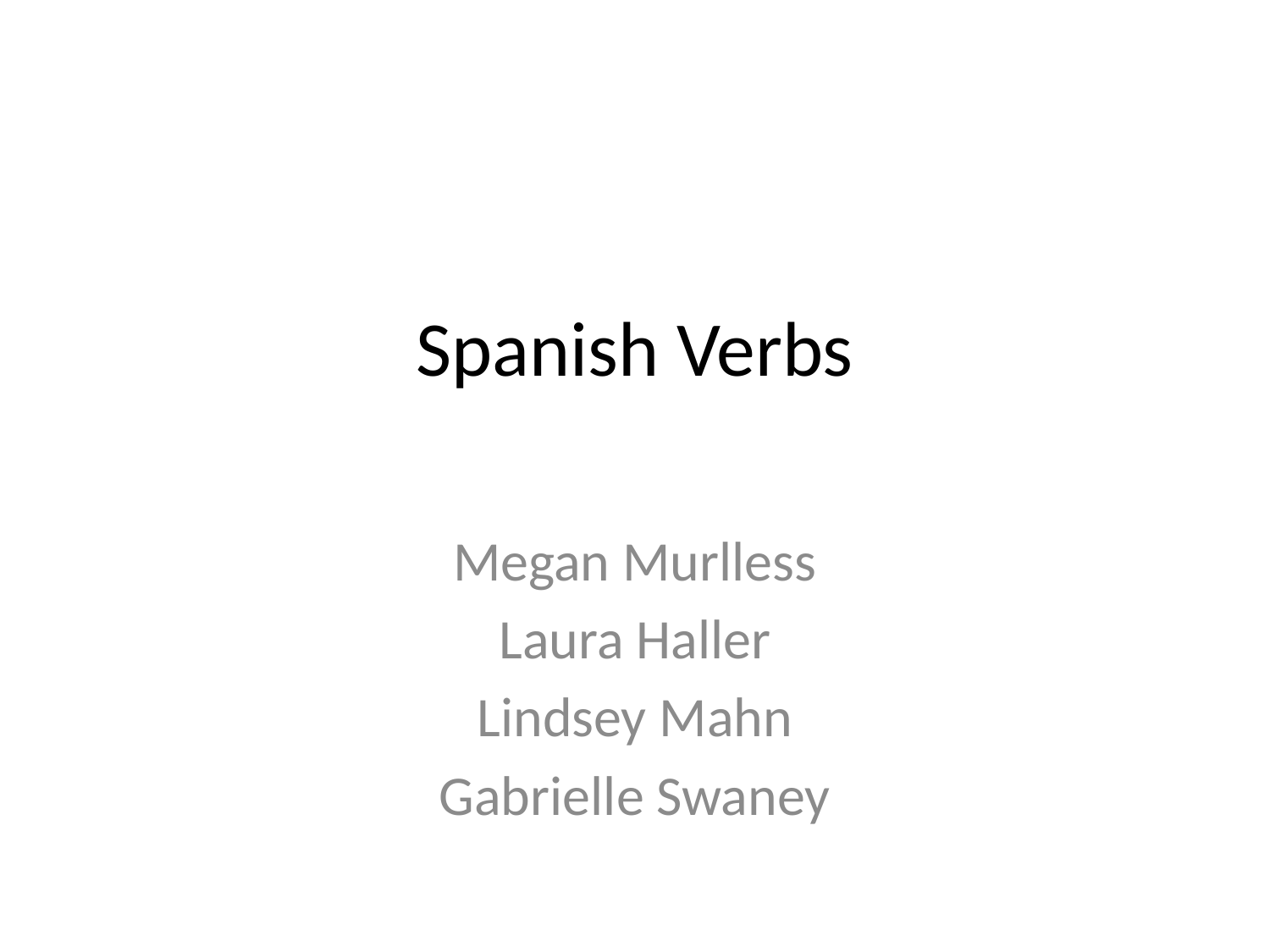

# Spanish Verbs
Megan Murlless
Laura Haller
Lindsey Mahn
Gabrielle Swaney